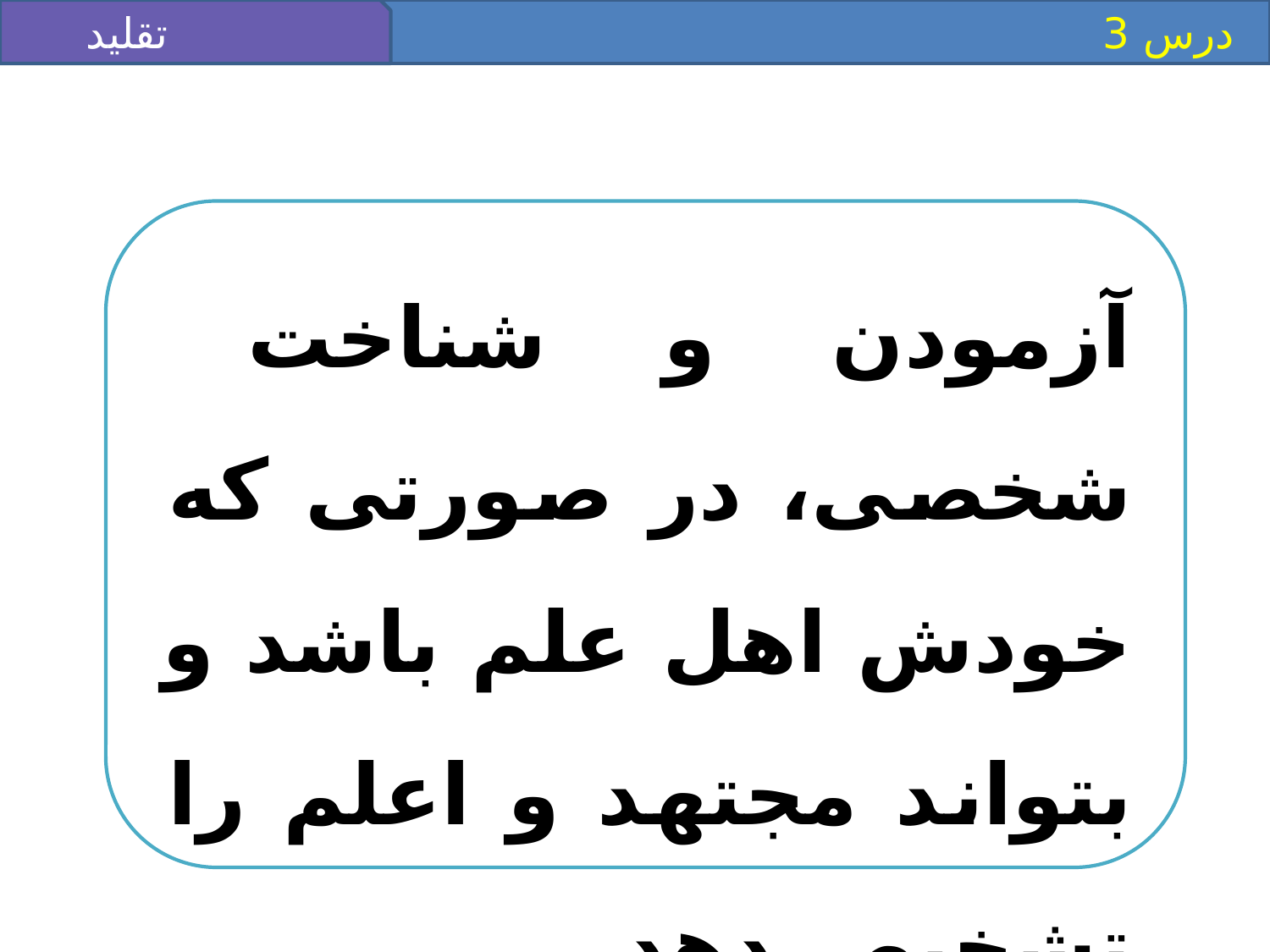

تقليد
 درس 3

آزمودن و شناخت شخصى، در صورتى كه خودش اهل علم باشد و بتواند مجتهد و اعلم را تشخيص دهد.